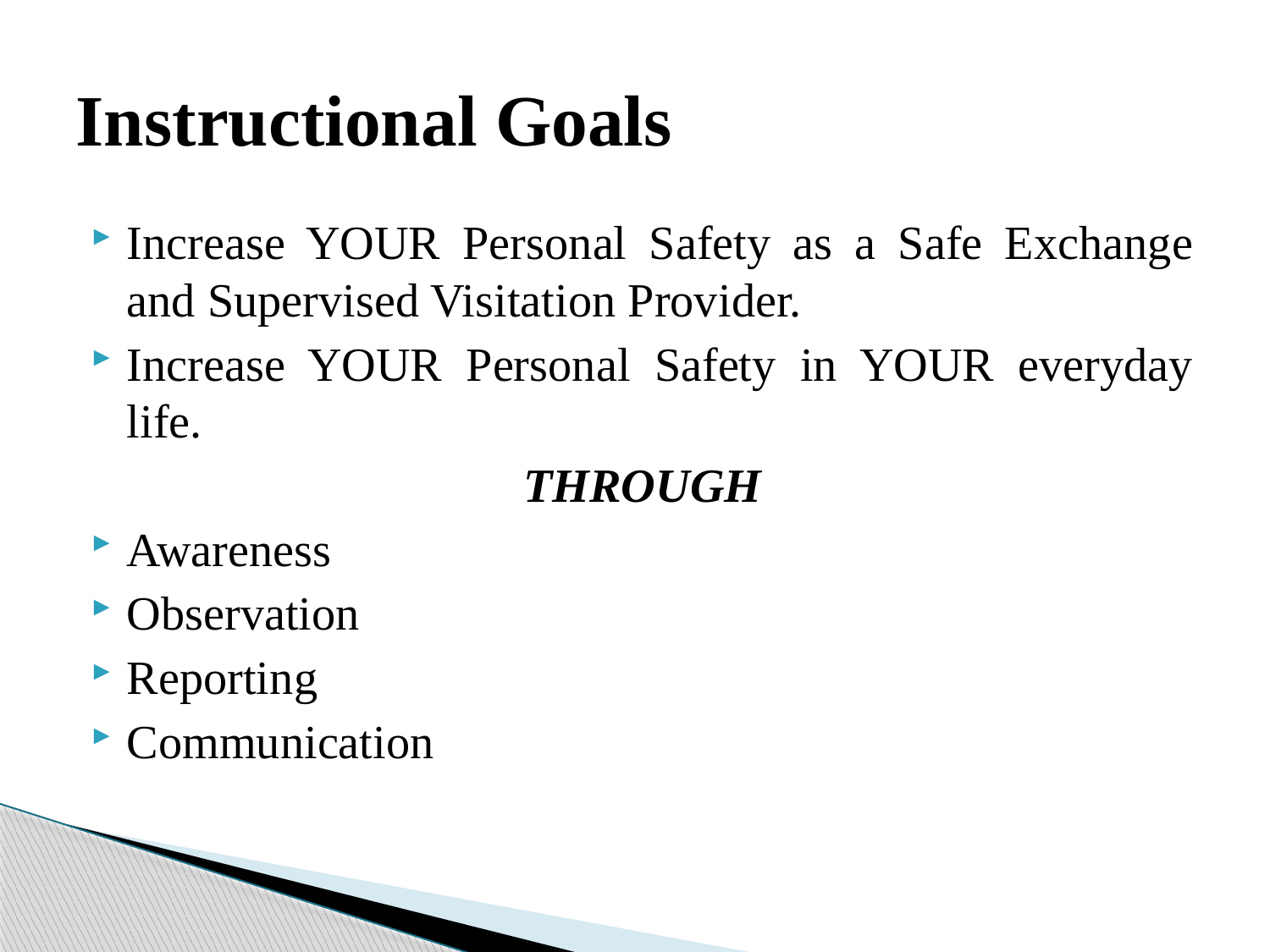

# Instructional Goals
Increase YOUR Personal Safety as a Safe Exchange and Supervised Visitation Provider.
Increase YOUR Personal Safety in YOUR everyday life.
THROUGH
Awareness
Observation
Reporting
Communication